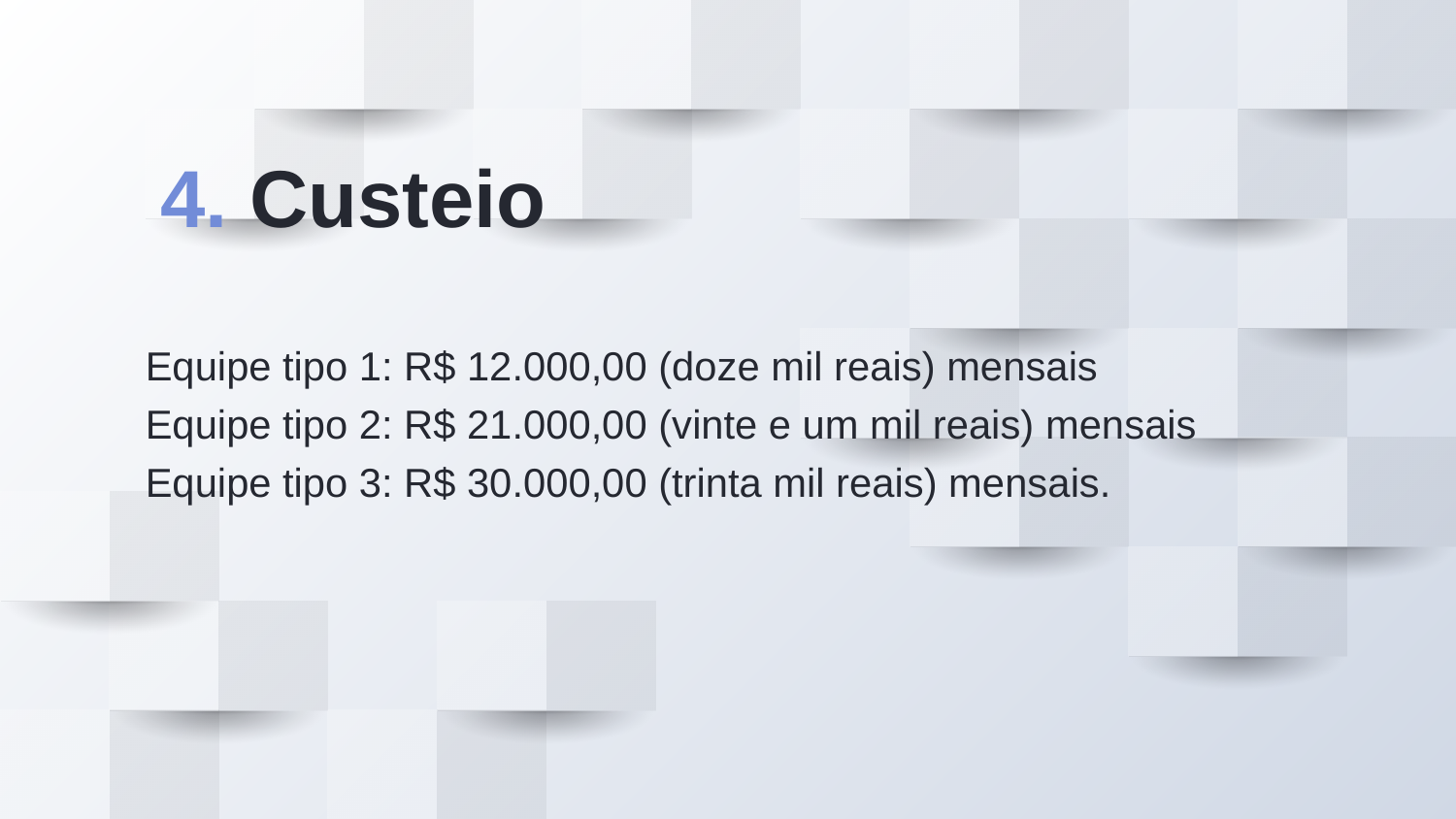

# 4. Custeio
Equipe tipo 1: R$ 12.000,00 (doze mil reais) mensais
Equipe tipo 2: R$ 21.000,00 (vinte e um mil reais) mensais
Equipe tipo 3: R$ 30.000,00 (trinta mil reais) mensais.